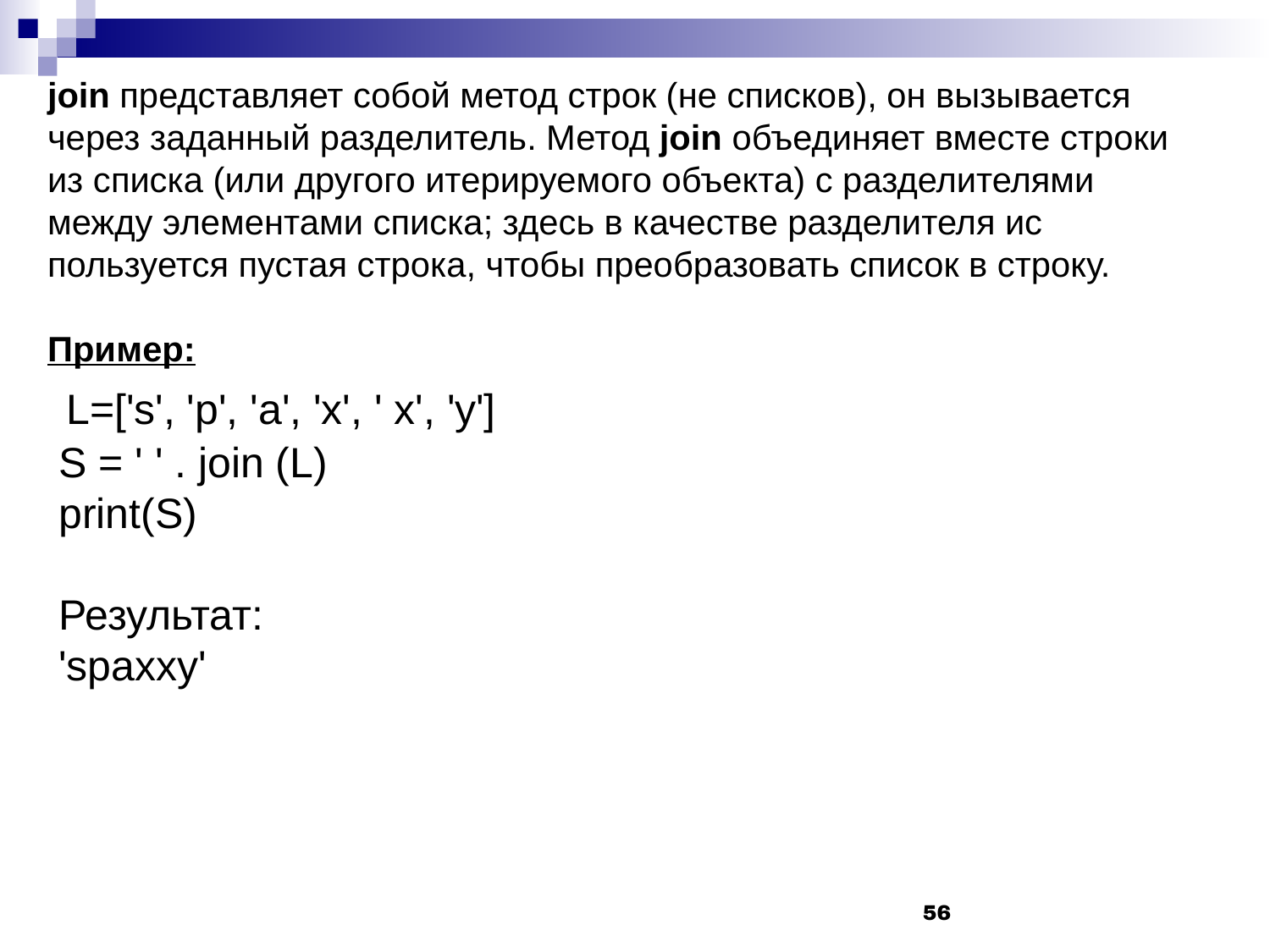

join представляет собой метод строк (не списков), он вызывается через заданный раз­делитель. Метод join объединяет вместе строки из списка (или другого итерируемого объекта) с разделителями между элементами списка; здесь в качестве разделителя ис­пользуется пустая строка, чтобы преобразовать список в строку.

Пример:
 L=['s', 'р', 'а', 'х', ' х', 'у']
S = ' ' . join (L)
print(S)

Результат:
'spaxxy'
56